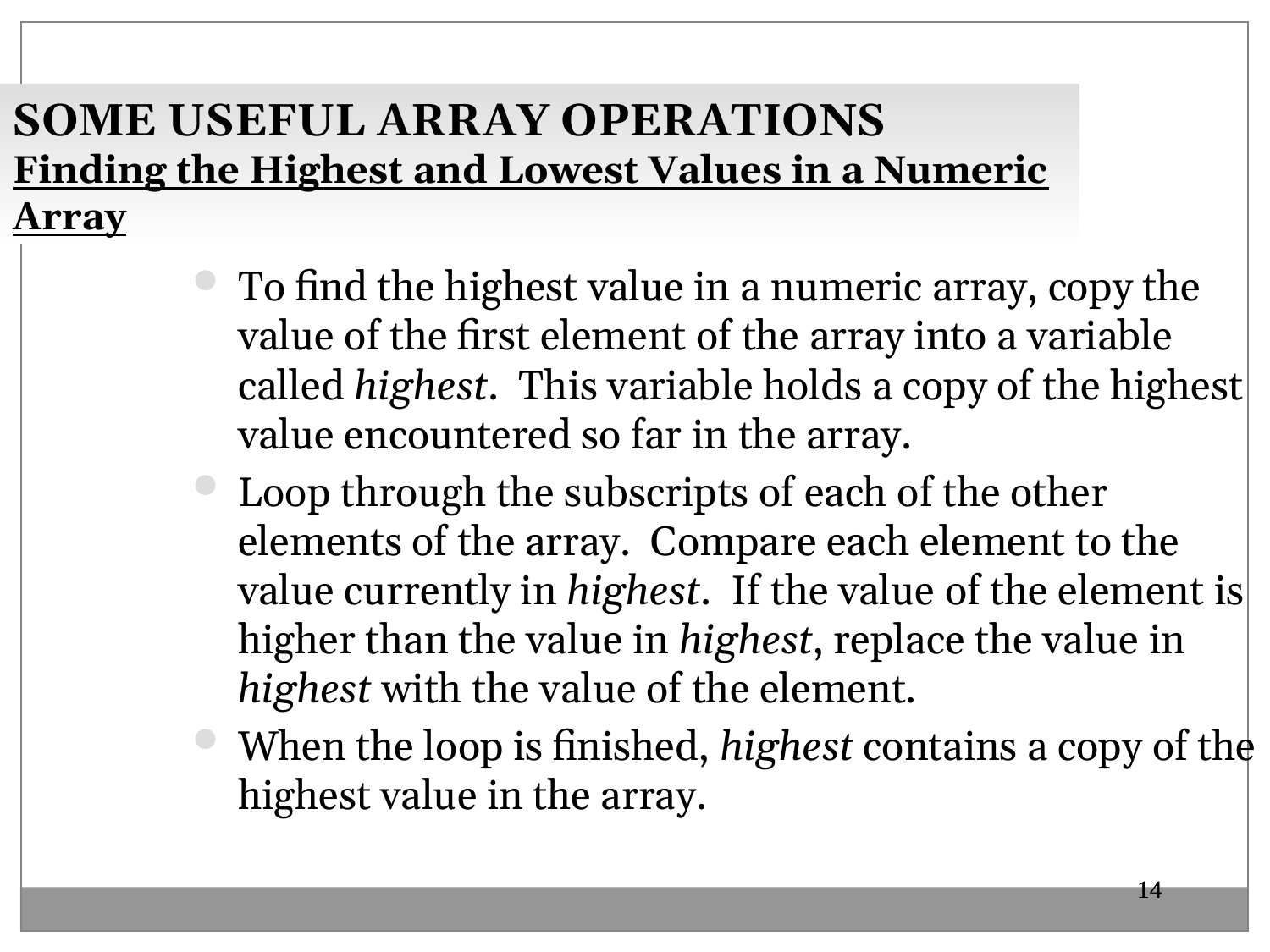

SOME USEFUL ARRAY OPERATIONS
Finding the Highest and Lowest Values in a Numeric Array
To find the highest value in a numeric array, copy the value of the first element of the array into a variable called highest.  This variable holds a copy of the highest value encountered so far in the array.
Loop through the subscripts of each of the other elements of the array.  Compare each element to the value currently in highest.  If the value of the element is higher than the value in highest, replace the value in highest with the value of the element.
When the loop is finished, highest contains a copy of the highest value in the array.

14
14